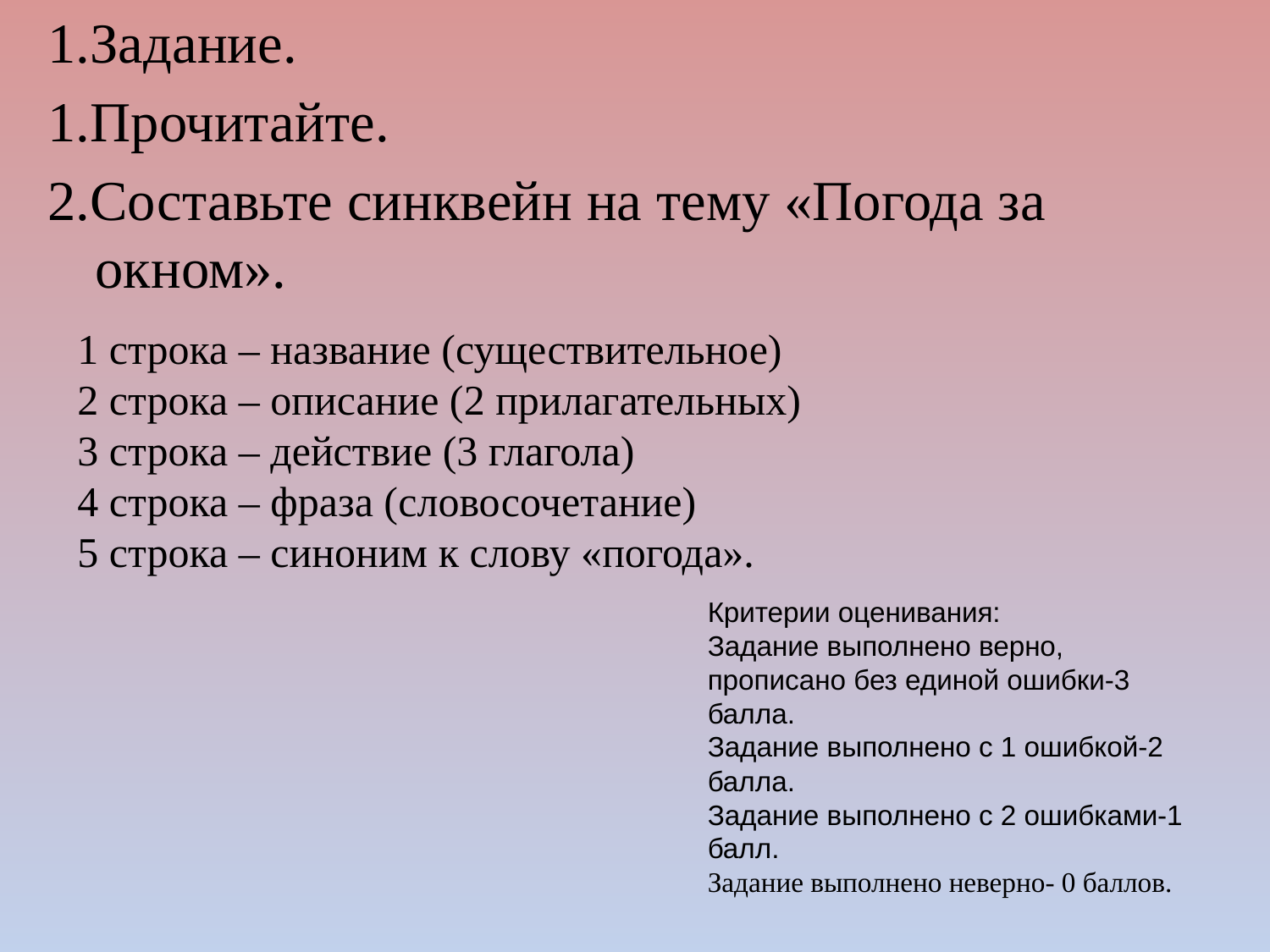

1.Задание.
1.Прочитайте.
2.Составьте синквейн на тему «Погода за окном».
#
1 строка – название (существительное)
2 строка – описание (2 прилагательных)
3 строка – действие (3 глагола)
4 строка – фраза (словосочетание)
5 строка – синоним к слову «погода».
Критерии оценивания:
Задание выполнено верно, прописано без единой ошибки-3 балла.
Задание выполнено с 1 ошибкой-2 балла.
Задание выполнено с 2 ошибками-1 балл.
Задание выполнено неверно- 0 баллов.